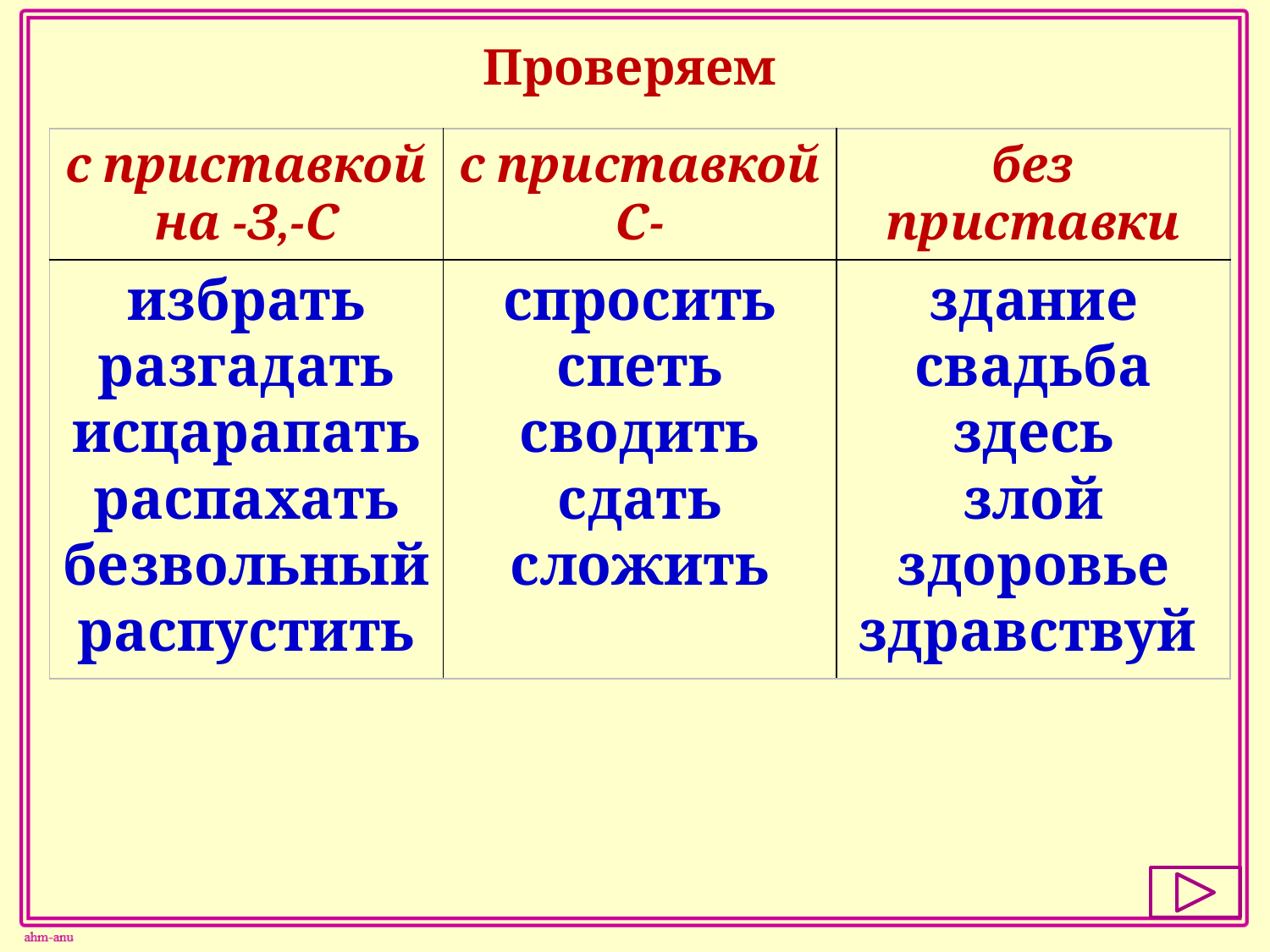

Проверяем

| с приставкой на -З,-С | с приставкой С- | без приставки |
| --- | --- | --- |
| избрать разгадать исцарапать распахать безвольный распустить | спросить спеть сводить сдать сложить | здание свадьба здесь злой здоровье здравствуй |